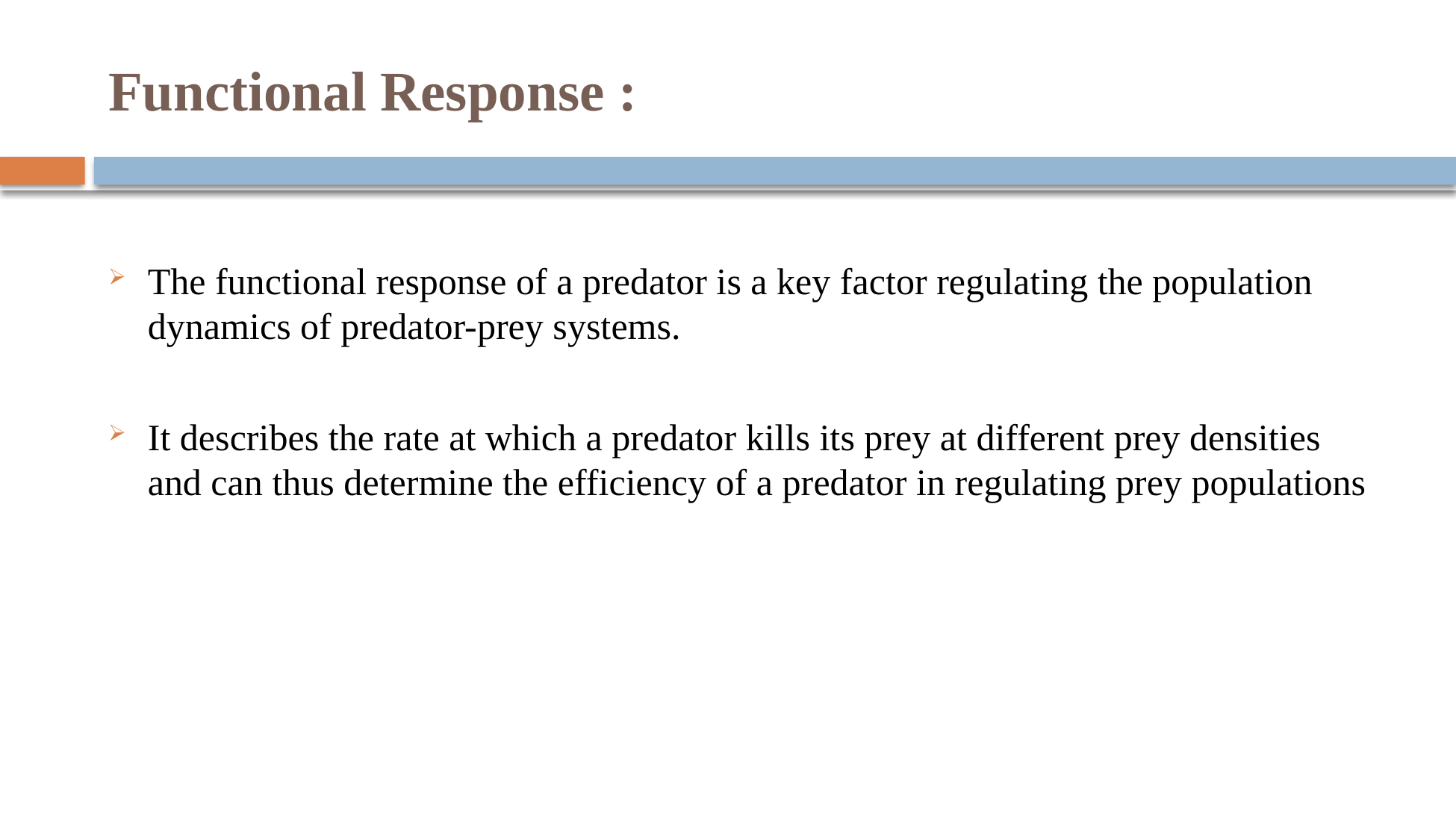

# Functional Response :

The functional response of a predator is a key factor regulating the population dynamics of predator-prey systems.

It describes the rate at which a predator kills its prey at different prey densities and can thus determine the efficiency of a predator in regulating prey populations